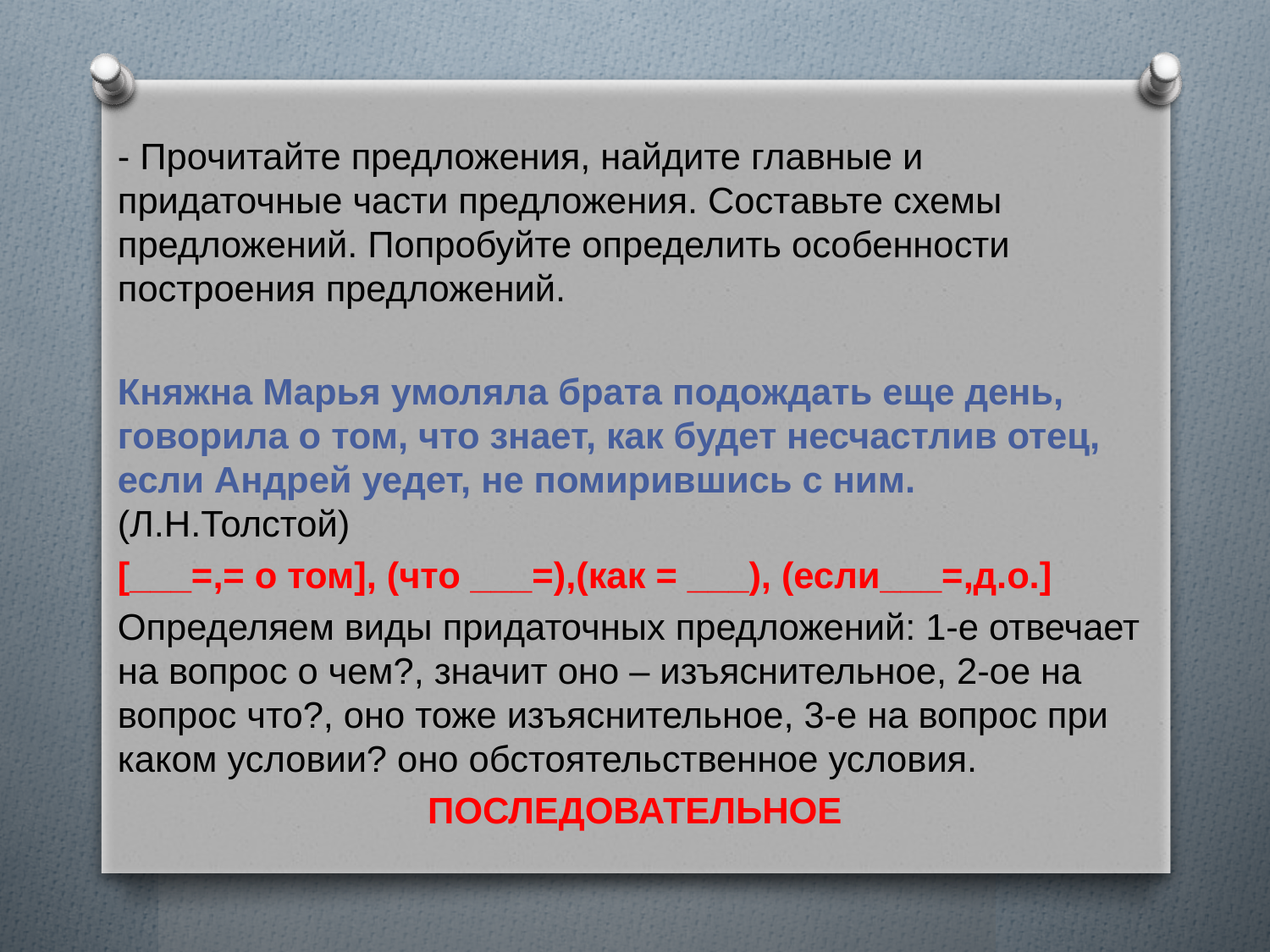

- Прочитайте предложения, найдите главные и придаточные части предложения. Составьте схемы предложений. Попробуйте определить особенности построения предложений.

Княжна Марья умоляла брата подождать еще день, говорила о том, что знает, как будет несчастлив отец, если Андрей уедет, не помирившись с ним. (Л.Н.Толстой)
[___=,= о том], (что ___=),(как = ___), (если___=,д.о.]
Определяем виды придаточных предложений: 1-е отвечает на вопрос о чем?, значит оно – изъяснительное, 2-ое на вопрос что?, оно тоже изъяснительное, 3-е на вопрос при каком условии? оно обстоятельственное условия.
ПОСЛЕДОВАТЕЛЬНОЕ